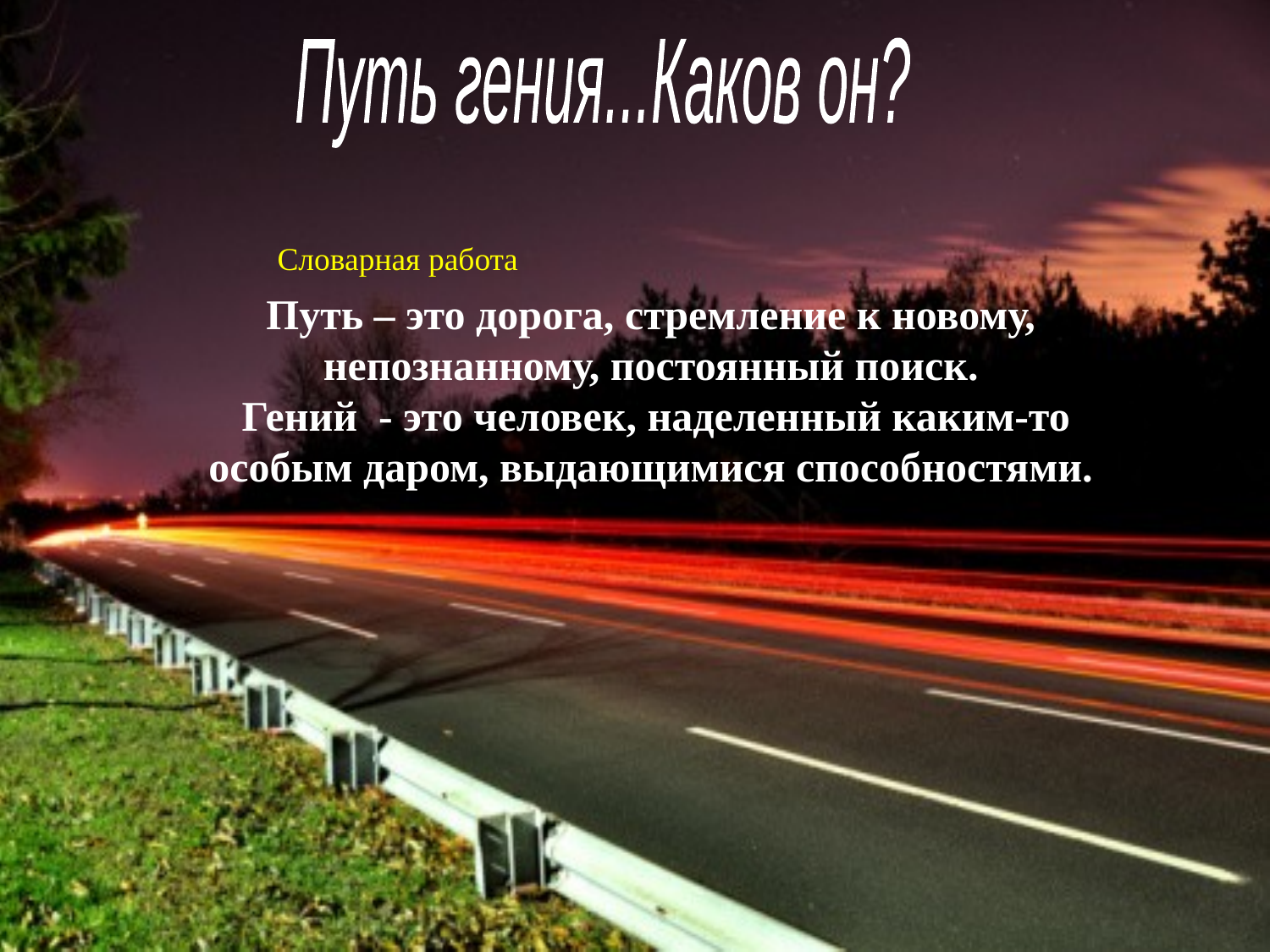

Путь гения...Каков он?
Словарная работа
Путь – это дорога, стремление к новому, непознанному, постоянный поиск.
 Гений  - это человек, наделенный каким-то особым даром, выдающимися способностями.